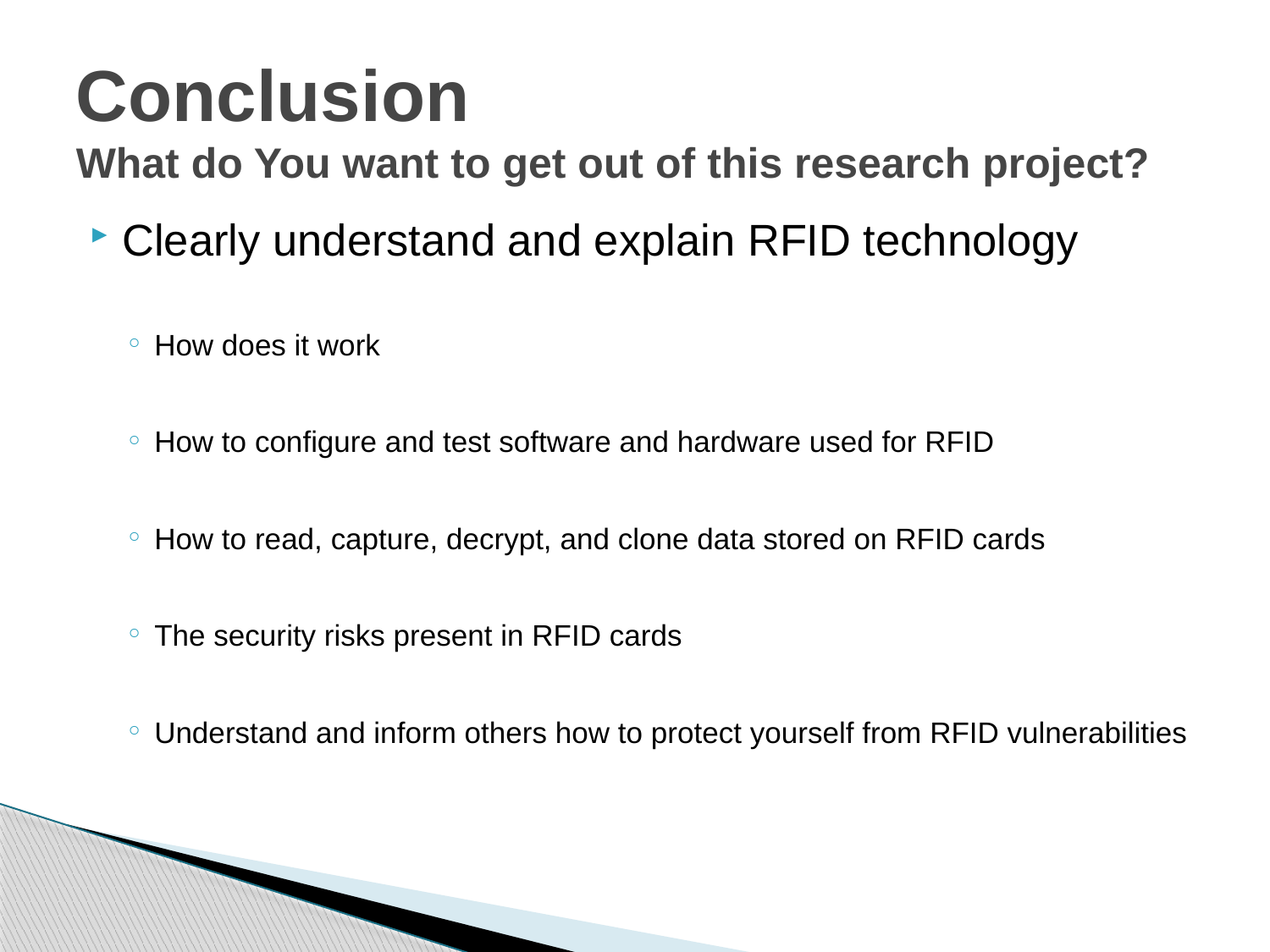

# Conclusion What do You want to get out of this research project?
Clearly understand and explain RFID technology

How does it work

How to configure and test software and hardware used for RFID

How to read, capture, decrypt, and clone data stored on RFID cards

The security risks present in RFID cards

Understand and inform others how to protect yourself from RFID vulnerabilities